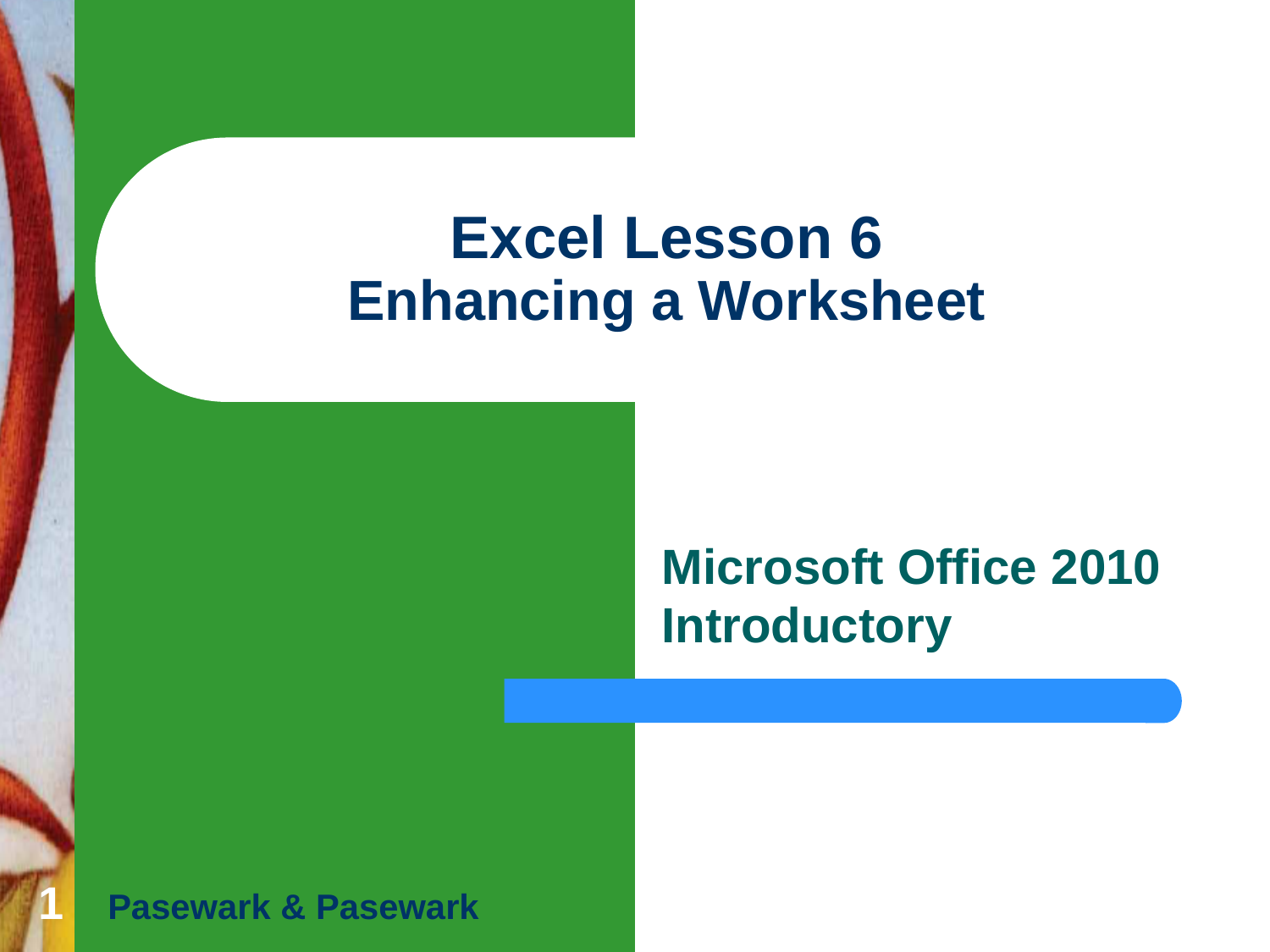

# Excel Lesson 6 Enhancing a Worksheet
Microsoft Office 2010 Introductory
1

Pasewark & Pasewark